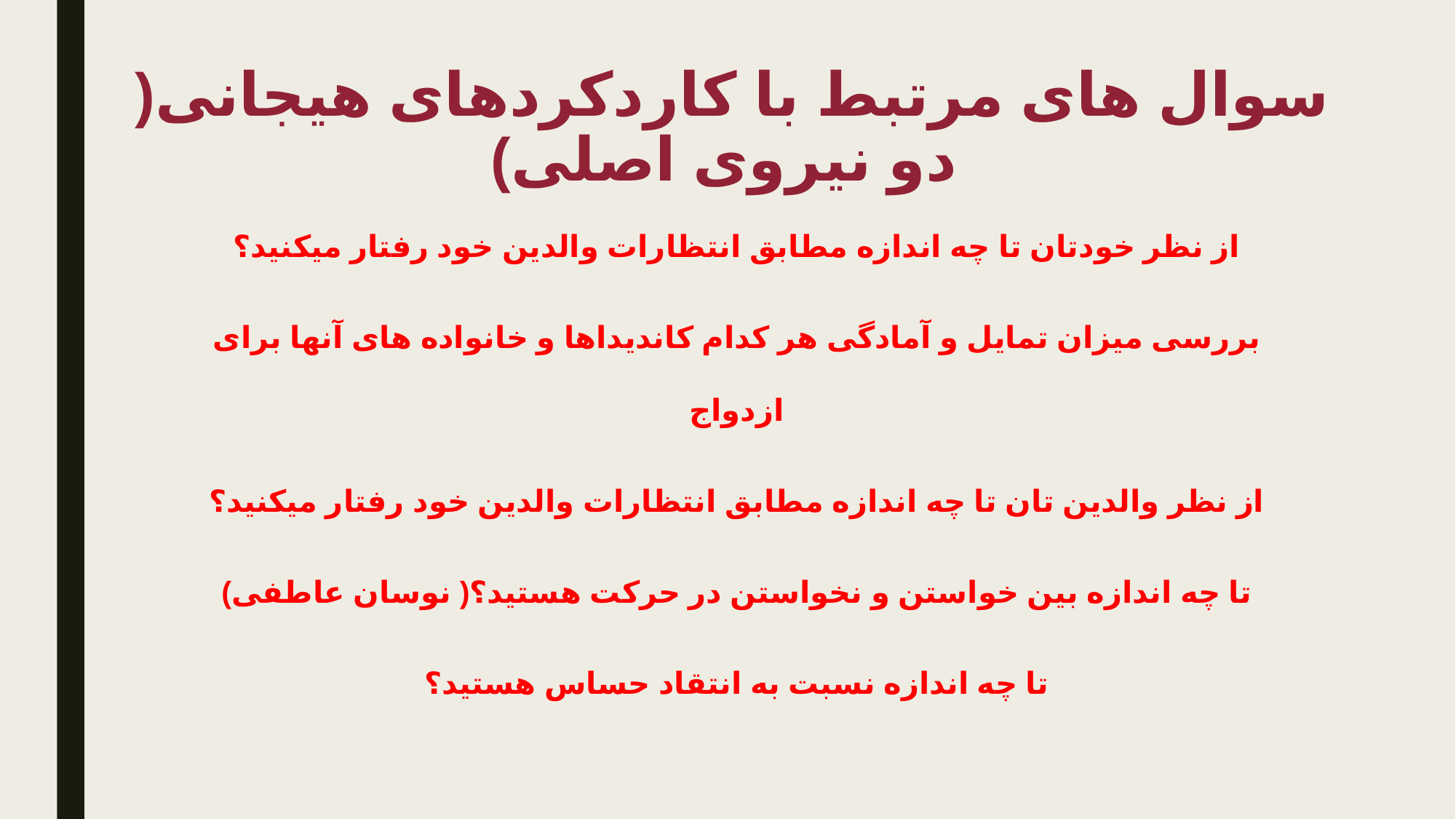

# سوال های مرتبط با کاردکردهای هیجانی( دو نیروی اصلی)
از نظر خودتان تا چه اندازه مطابق انتظارات والدین خود رفتار میکنید؟
بررسی میزان تمایل و آمادگی هر کدام کاندیداها و خانواده های آنها برای ازدواج
از نظر والدین تان تا چه اندازه مطابق انتظارات والدین خود رفتار میکنید؟
تا چه اندازه بین خواستن و نخواستن در حرکت هستید؟( نوسان عاطفی)
تا چه اندازه نسبت به انتقاد حساس هستید؟